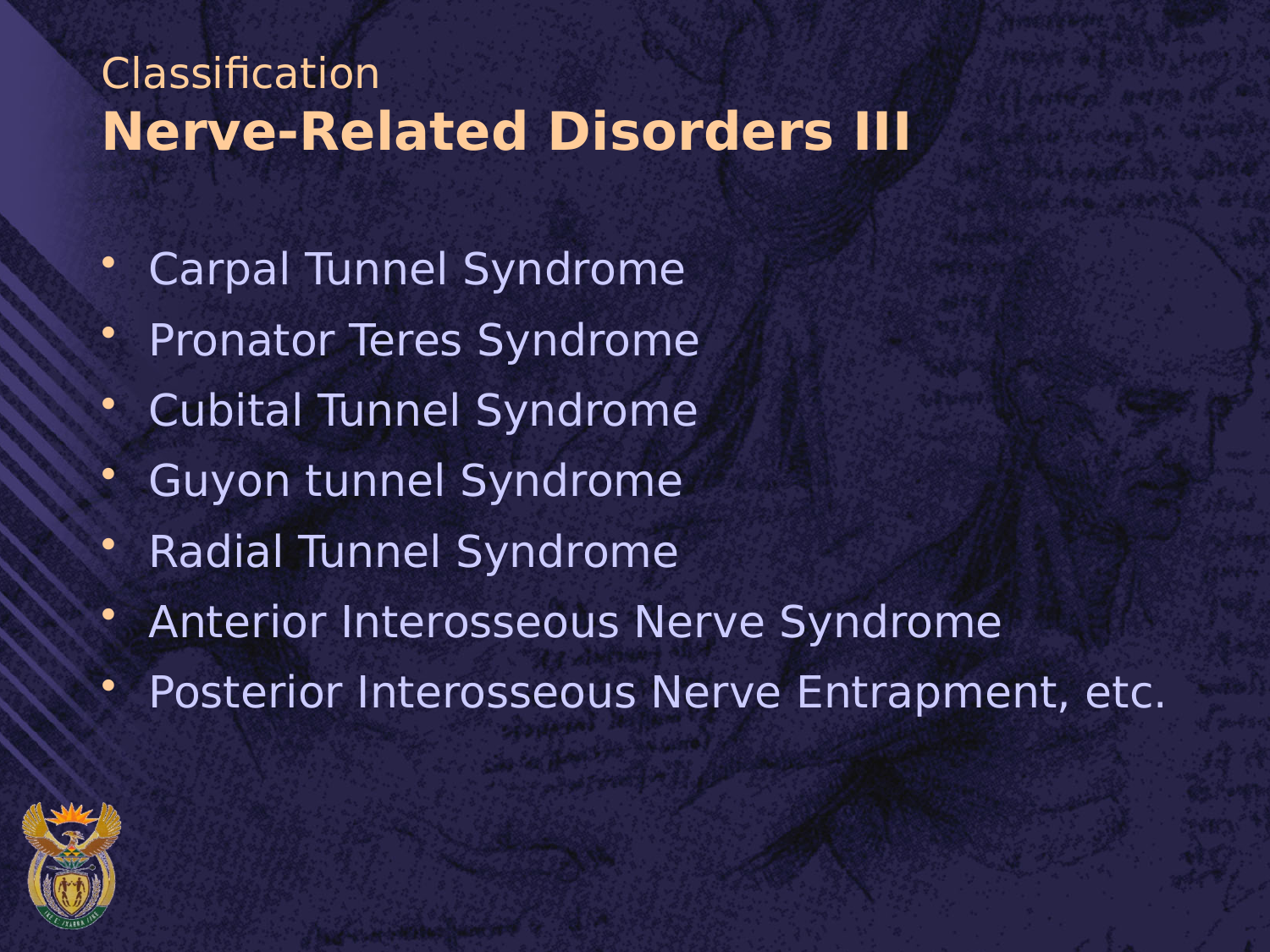

# Classification Nerve-Related Disorders III
Carpal Tunnel Syndrome
Pronator Teres Syndrome
Cubital Tunnel Syndrome
Guyon tunnel Syndrome
Radial Tunnel Syndrome
Anterior Interosseous Nerve Syndrome
Posterior Interosseous Nerve Entrapment, etc.